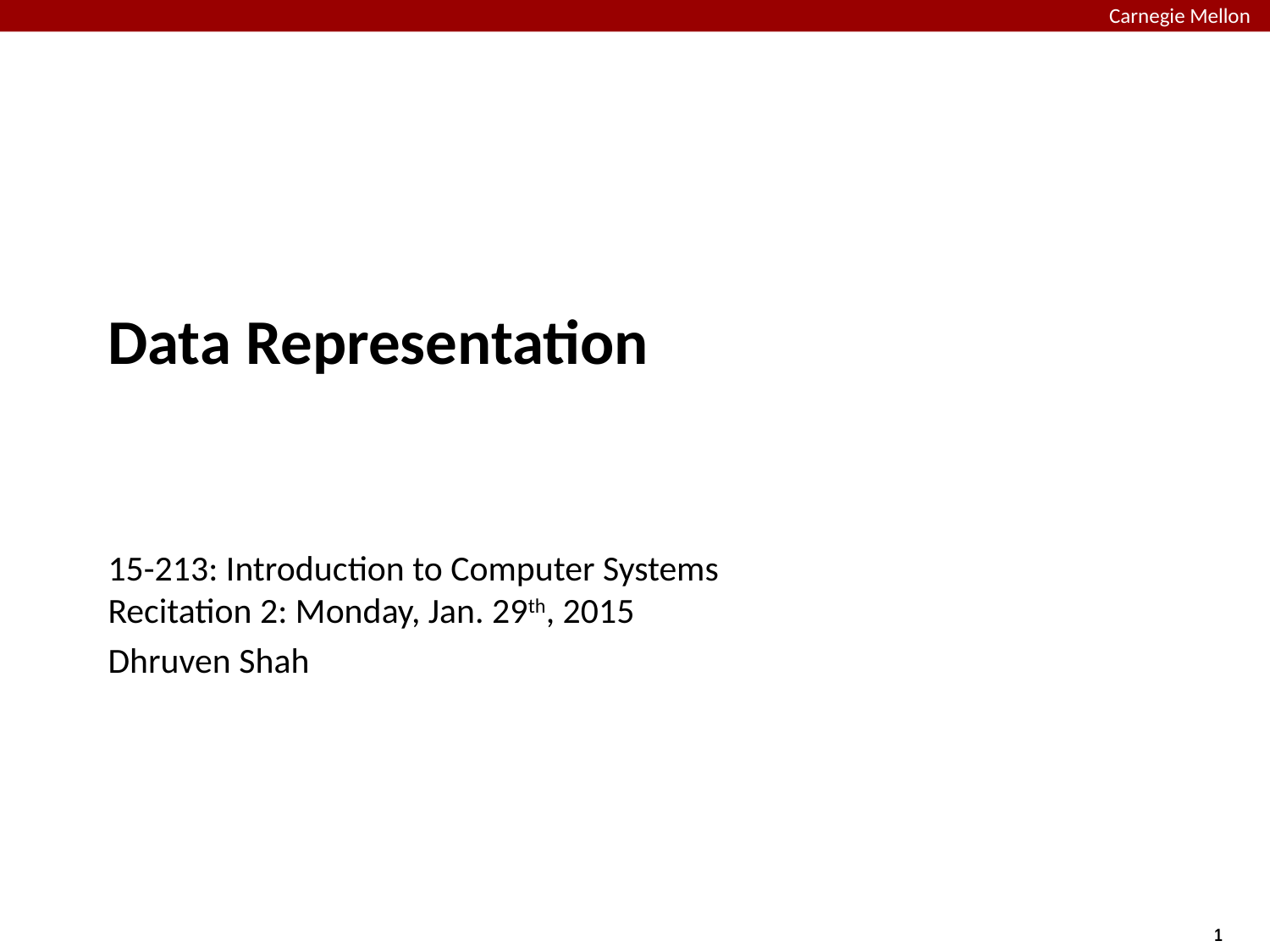

# Data Representation
15-213: Introduction to Computer Systems
Recitation 2: Monday, Jan. 29th, 2015
Dhruven Shah